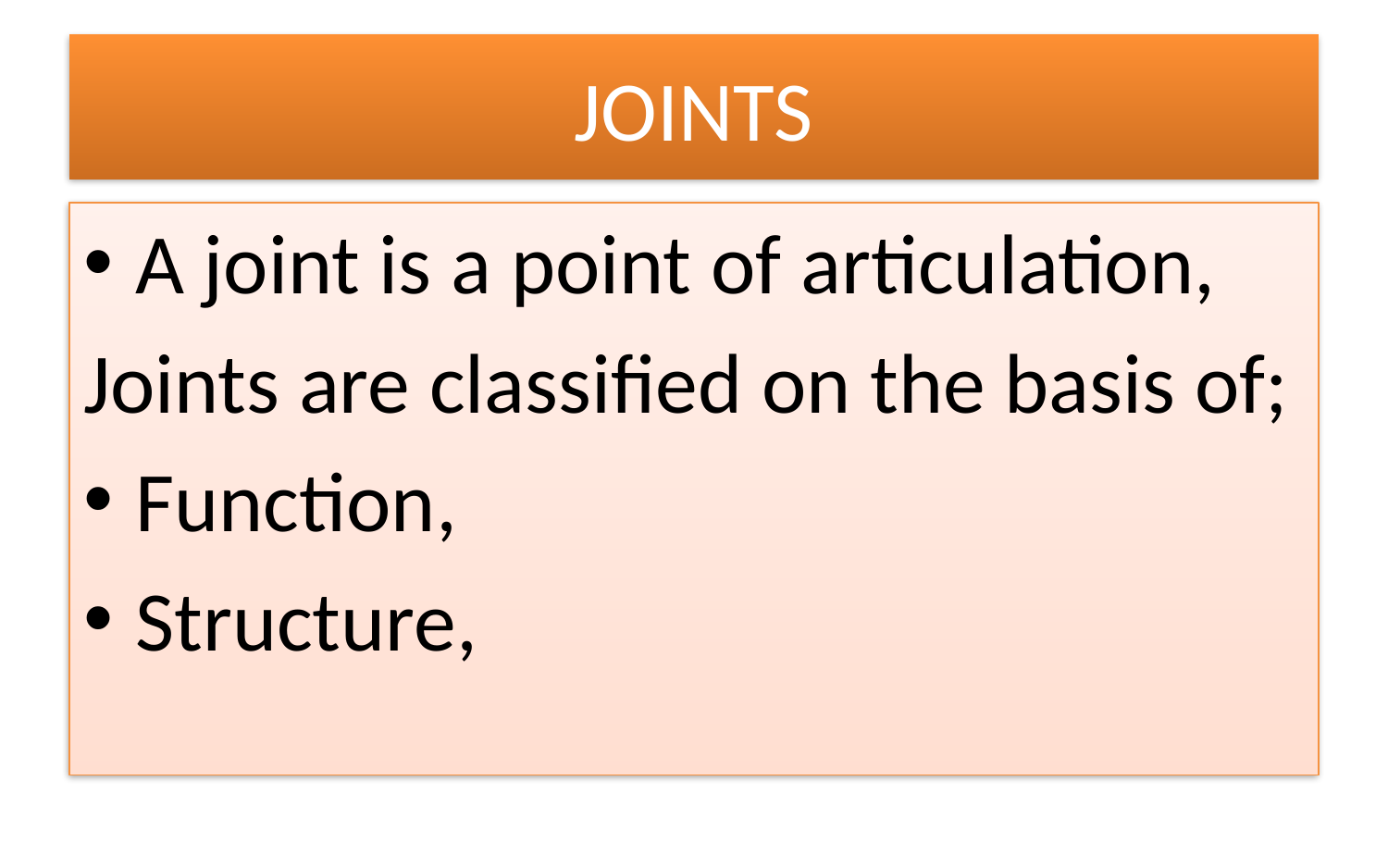

# JOINTS
A joint is a point of articulation,
Joints are classified on the basis of;
Function,
Structure,